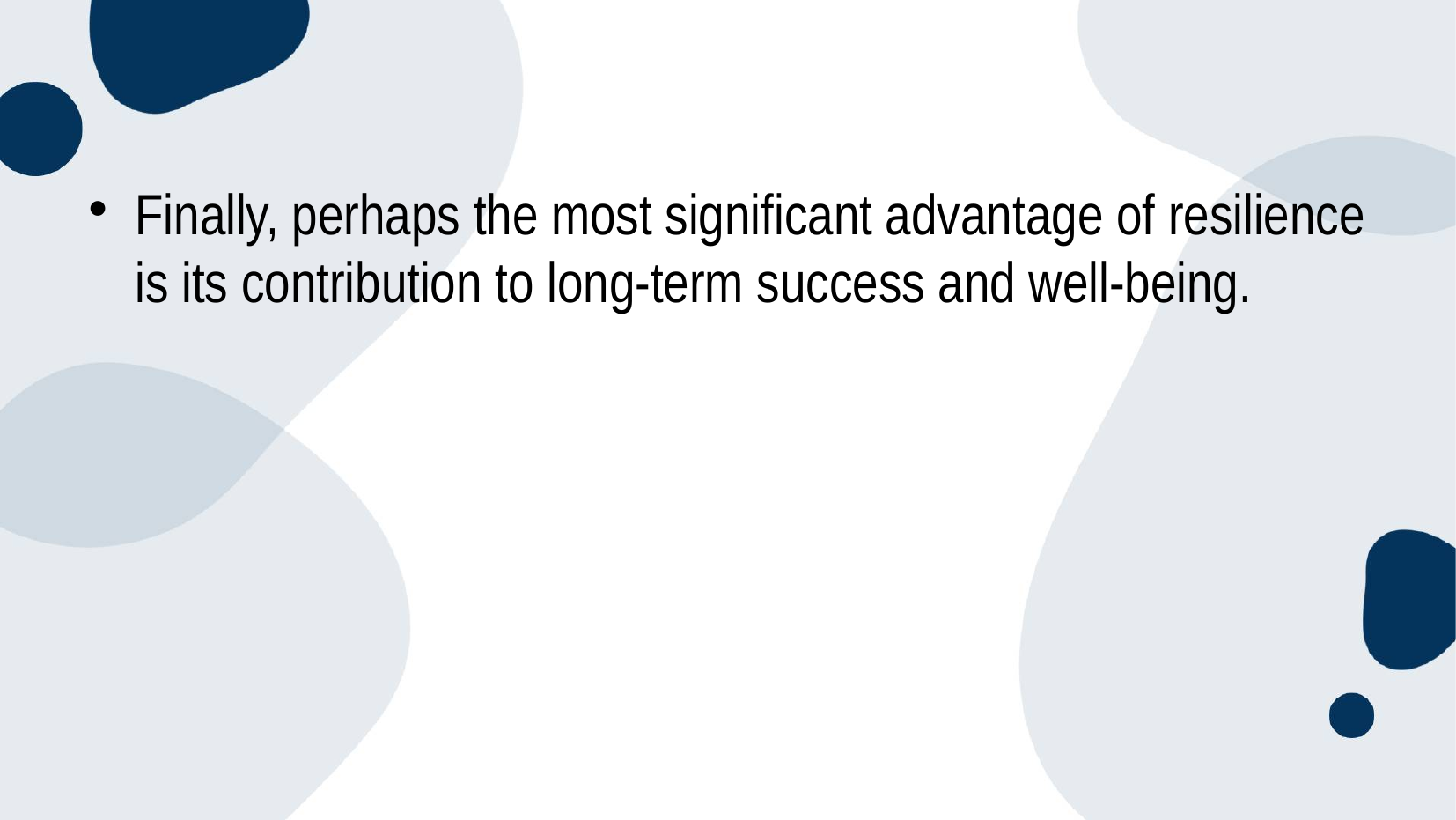

#
Finally, perhaps the most significant advantage of resilience is its contribution to long-term success and well-being.